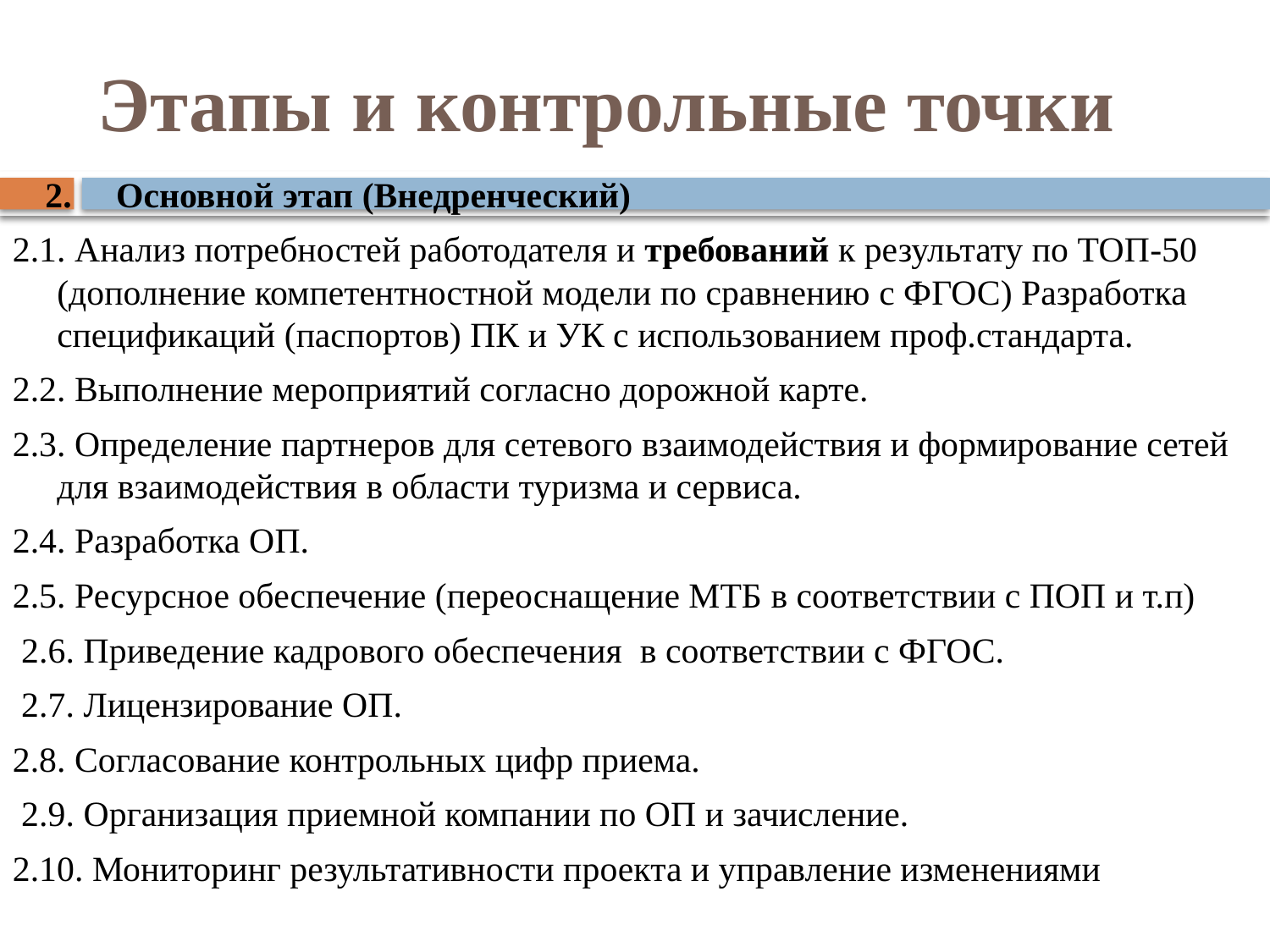

# Этапы и контрольные точки
       2.     Основной этап (Внедренческий)
2.1. Анализ потребностей работодателя и требований к результату по ТОП-50 (дополнение компетентностной модели по сравнению с ФГОС) Разработка спецификаций (паспортов) ПК и УК с использованием проф.стандарта.
2.2. Выполнение мероприятий согласно дорожной карте.
2.3. Определение партнеров для сетевого взаимодействия и формирование сетей для взаимодействия в области туризма и сервиса.
2.4. Разработка ОП.
2.5. Ресурсное обеспечение (переоснащение МТБ в соответствии с ПОП и т.п)
 2.6. Приведение кадрового обеспечения  в соответствии с ФГОС.
 2.7. Лицензирование ОП.
2.8. Согласование контрольных цифр приема.
 2.9. Организация приемной компании по ОП и зачисление.
2.10. Мониторинг результативности проекта и управление изменениями